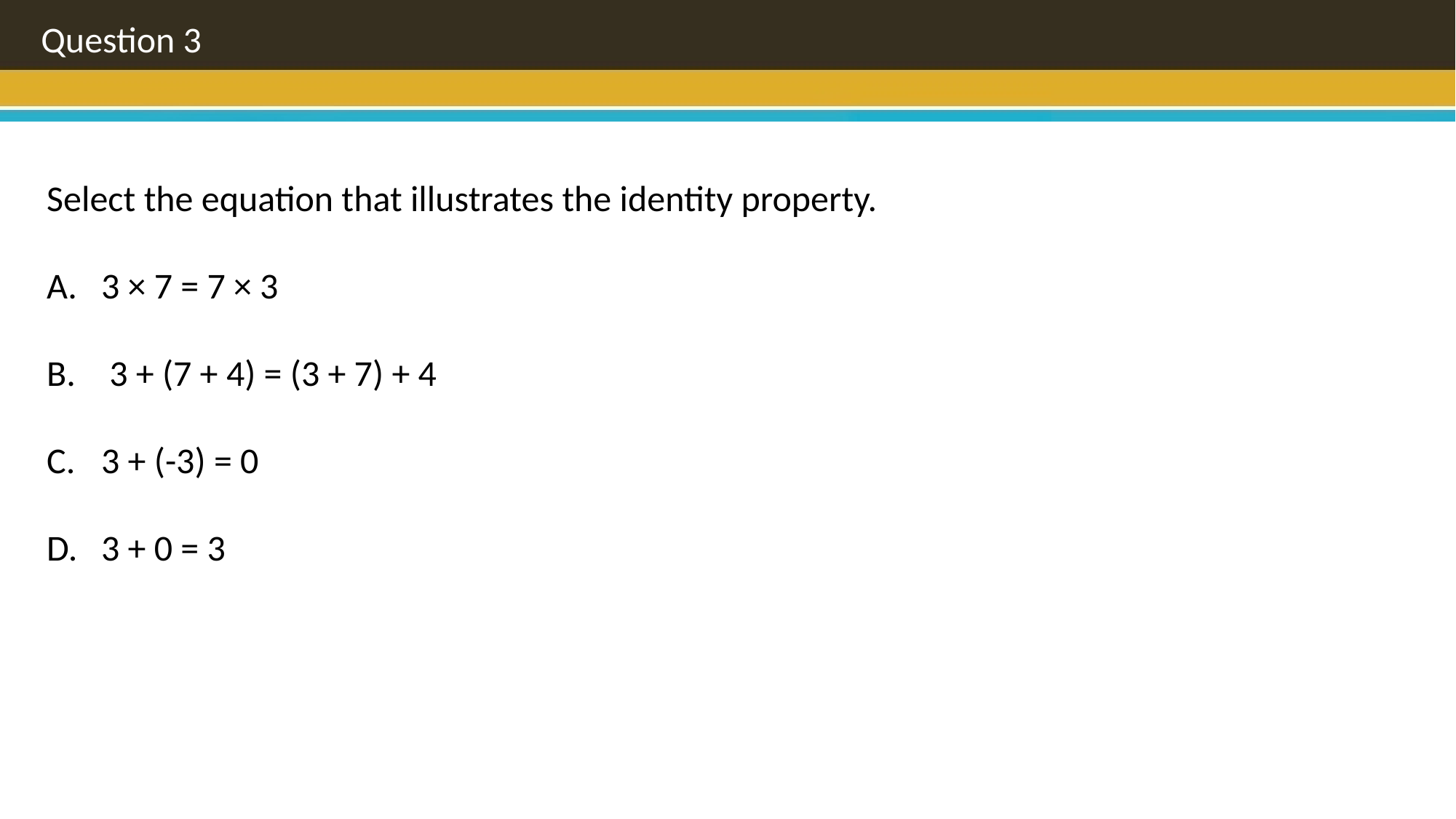

Question 3
Select the equation that illustrates the identity property.

3 × 7 = 7 × 3

 3 + (7 + 4) = (3 + 7) + 4

3 + (-3) = 0

3 + 0 = 3